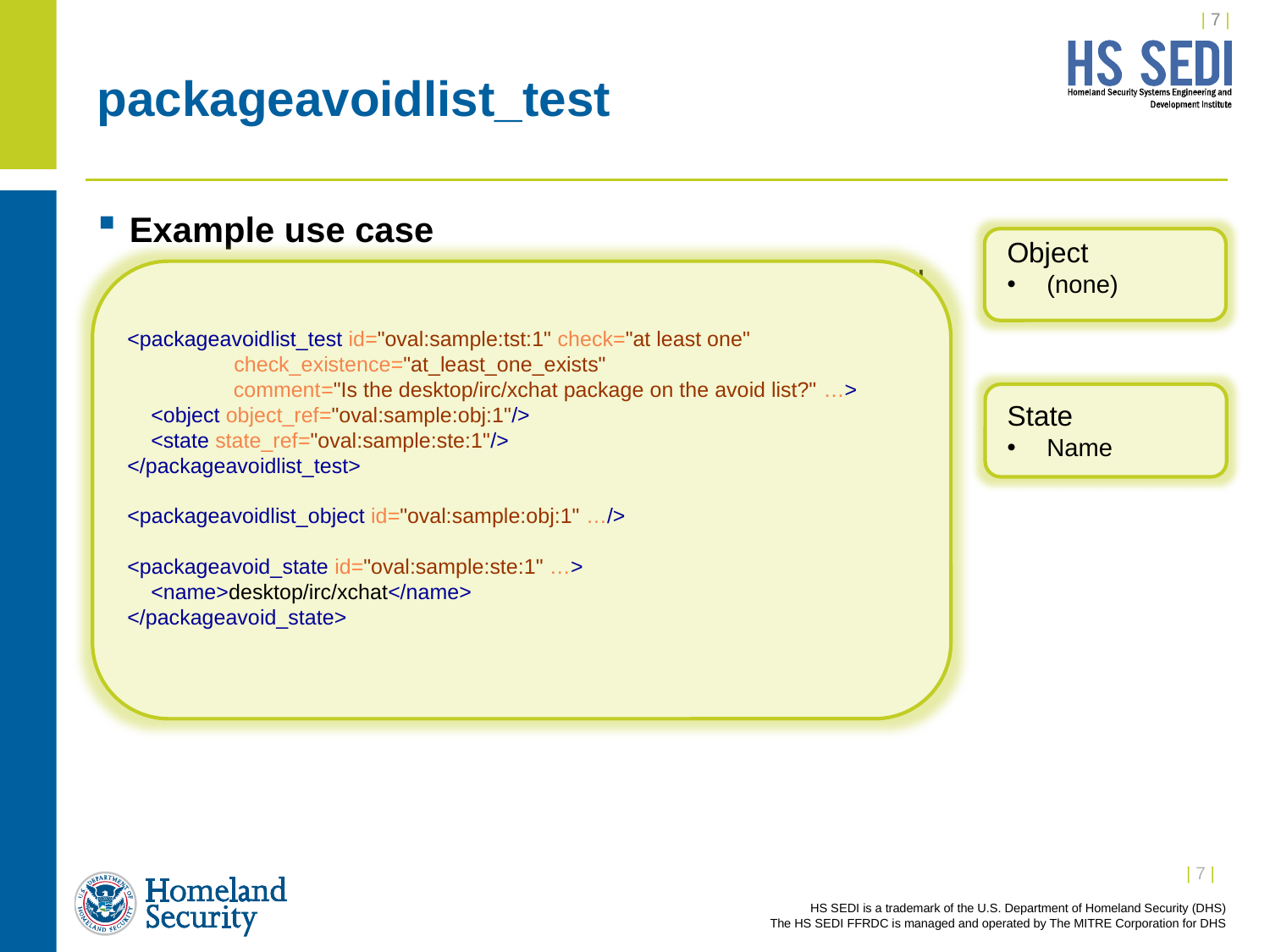

| 7 |
# packageavoidlist_test
Example use case
May want to avoid installing packages if they will cause conflicts with other installed software

Implementation
pkg avoid

Object
(none)
<packageavoidlist_test id="oval:sample:tst:1" check="at least one"
                  check_existence="at_least_one_exists"
                  comment="Is the desktop/irc/xchat package on the avoid list?" …>
    <object object_ref="oval:sample:obj:1"/>
    <state state_ref="oval:sample:ste:1"/>
</packageavoidlist_test>

<packageavoidlist_object id="oval:sample:obj:1" …/>

<packageavoid_state id="oval:sample:ste:1" …>
    <name>desktop/irc/xchat</name>
</packageavoid_state>

State
Name
| 7 |